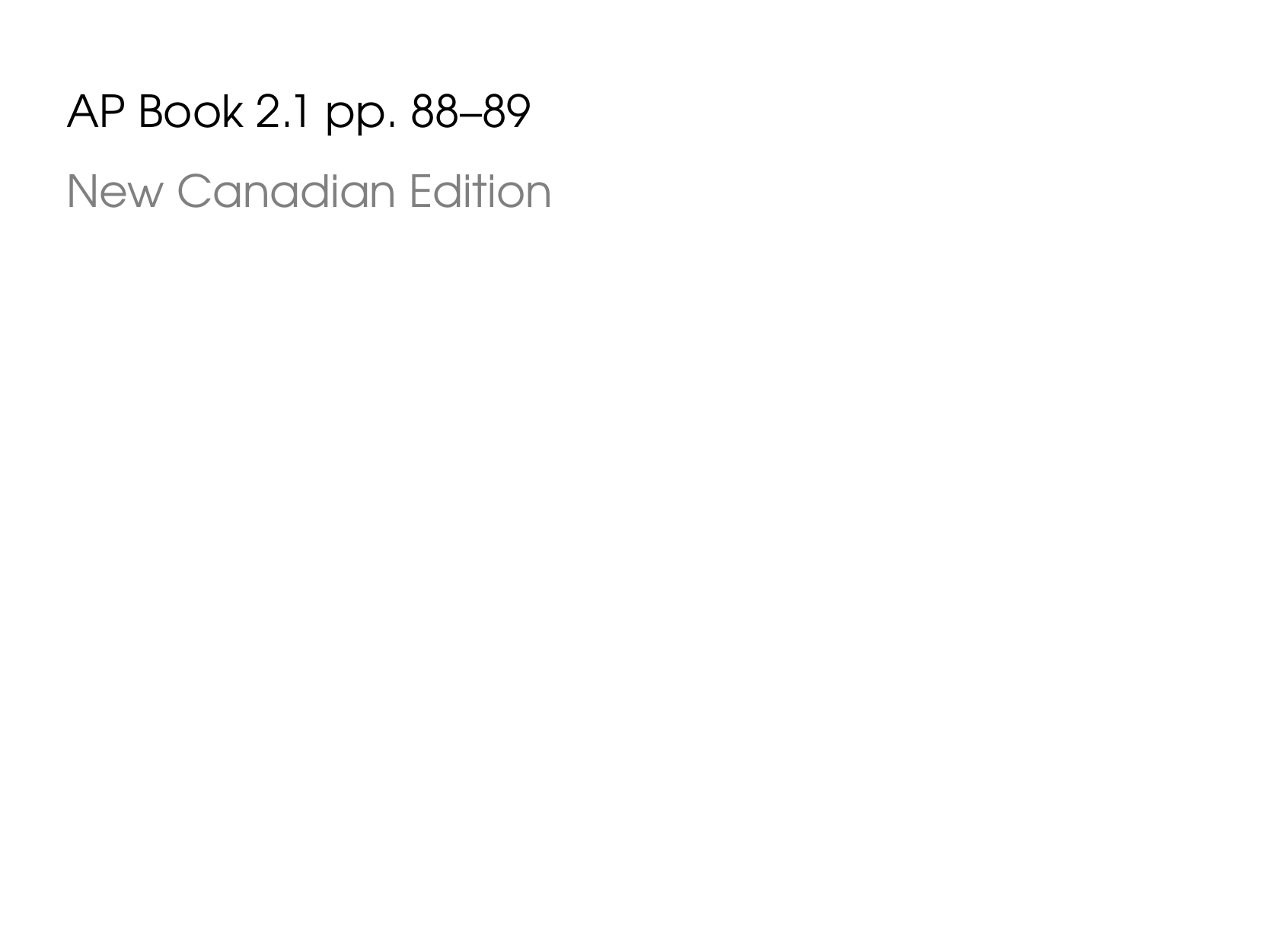

AP Book 2.1 pp. 88–89
New Canadian Edition